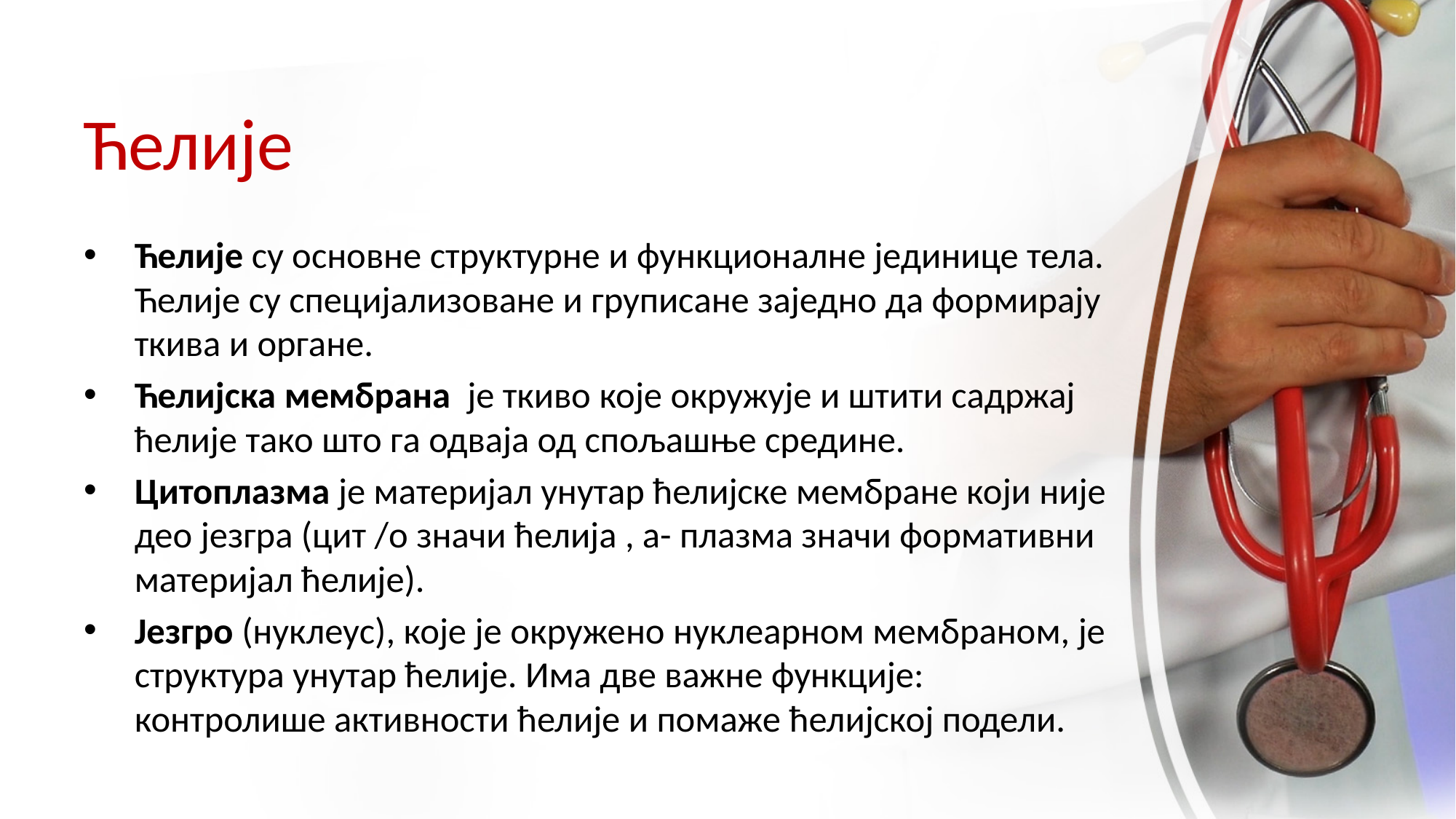

# Ћелије
Ћелије су основне структурне и функционалне јединице тела. Ћелије су специјализоване и груписане заједно да формирају ткива и органе.
Ћелијска мембрана  је ткиво које окружује и штити садржај ћелије тако што га одваја од спољашње средине.
Цитоплазма је материјал унутар ћелијске мембране који није део језгра (цит /о значи ћелија , а- плазма значи формативни материјал ћелије).
Језгро (нуклеус), које је окружено нуклеарном мембраном, је структура унутар ћелије. Има две важне функције: контролише активности ћелије и помаже ћелијској подели.